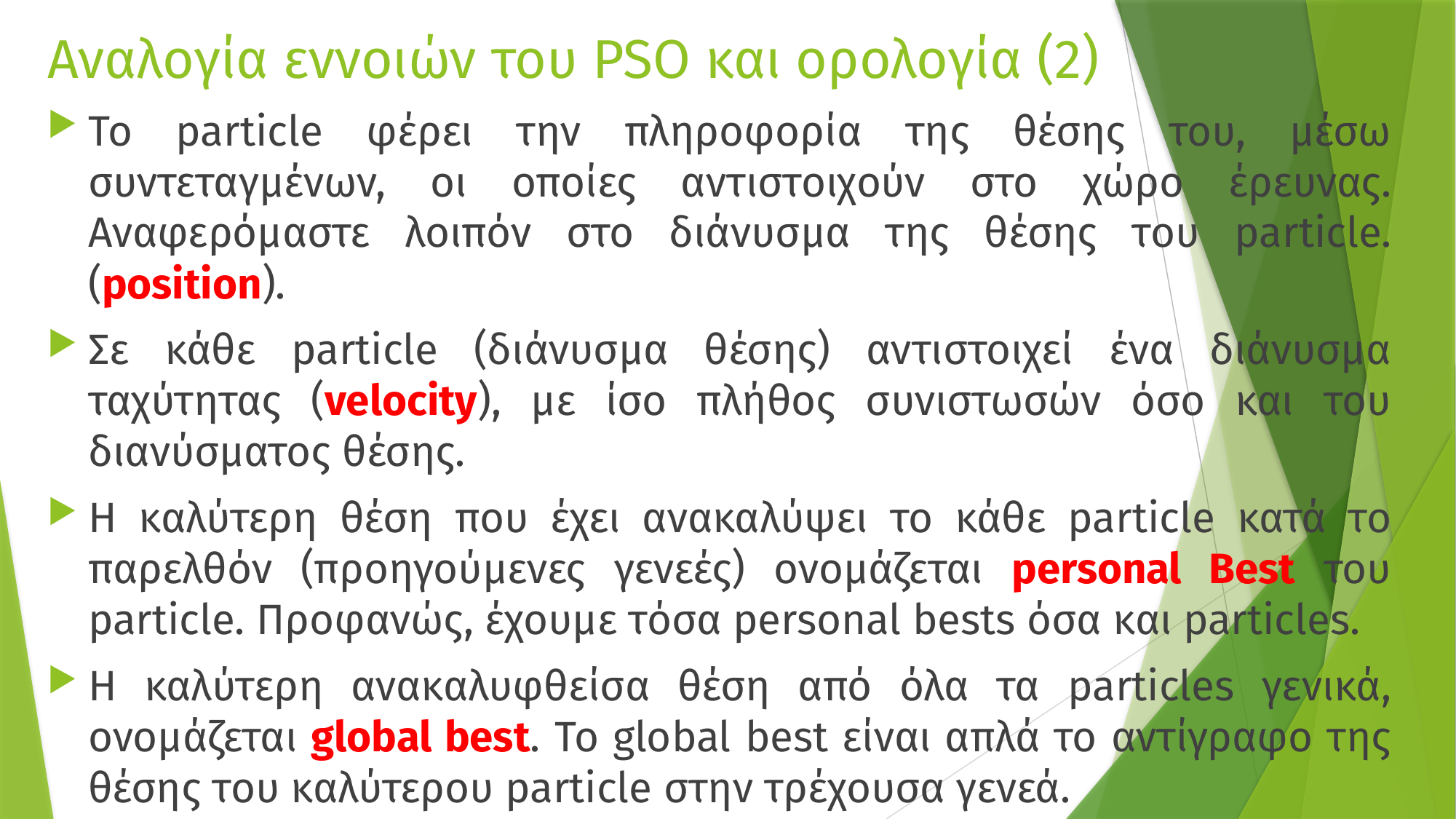

# Αναλογία εννοιών του PSO και ορολογία (2)
Το particle φέρει την πληροφορία της θέσης του, μέσω συντεταγμένων, οι οποίες αντιστοιχούν στο χώρο έρευνας. Αναφερόμαστε λοιπόν στο διάνυσμα της θέσης του particle. (position).
Σε κάθε particle (διάνυσμα θέσης) αντιστοιχεί ένα διάνυσμα ταχύτητας (velocity), με ίσο πλήθος συνιστωσών όσο και του διανύσματος θέσης.
Η καλύτερη θέση που έχει ανακαλύψει το κάθε particle κατά το παρελθόν (προηγούμενες γενεές) ονομάζεται personal Best του particle. Προφανώς, έχουμε τόσα personal bests όσα και particles.
Η καλύτερη ανακαλυφθείσα θέση από όλα τα particles γενικά, ονομάζεται global best. Το global best είναι απλά το αντίγραφο της θέσης του καλύτερου particle στην τρέχουσα γενεά.